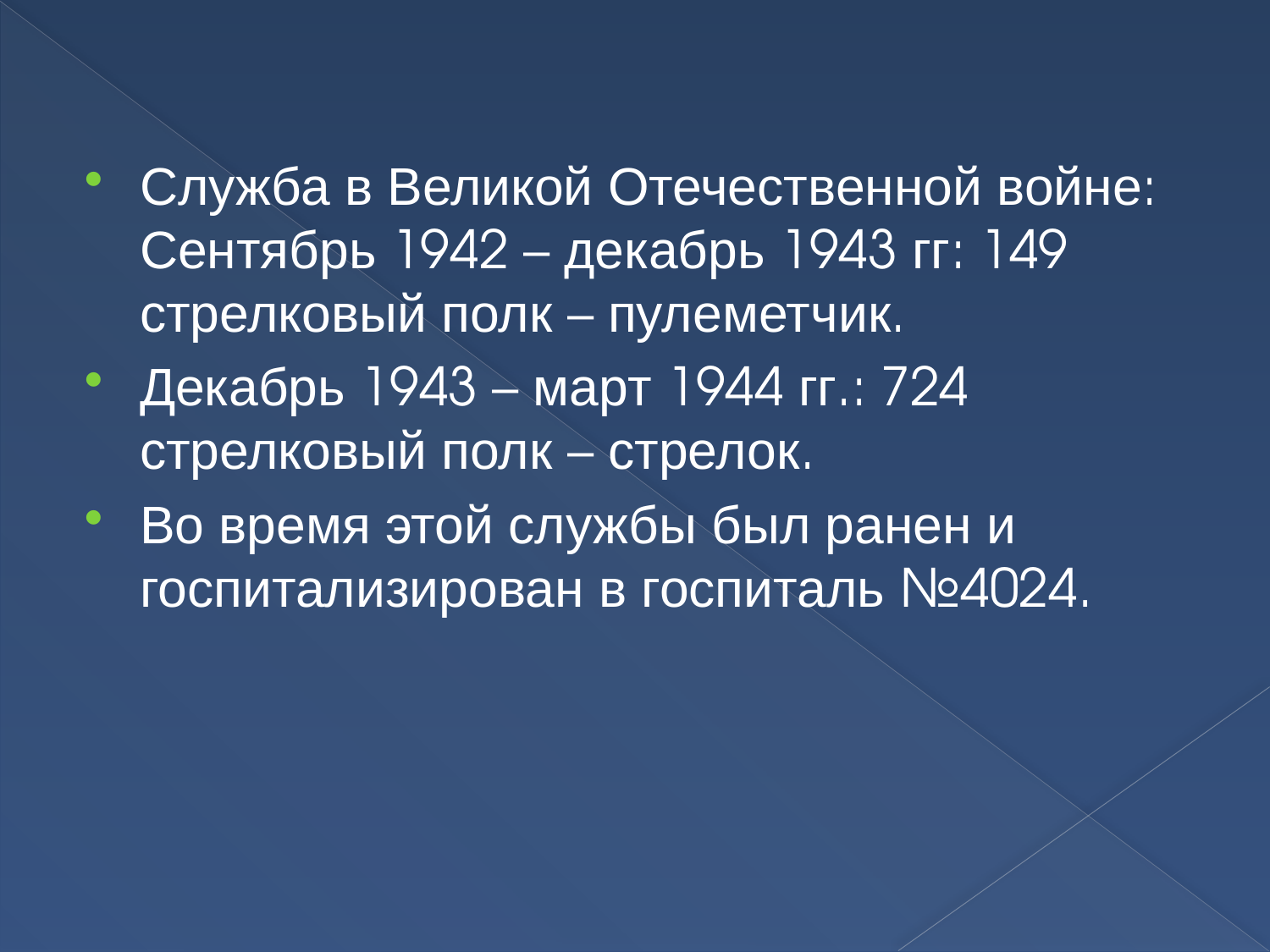

Служба в Великой Отечественной войне: Сентябрь 1942 – декабрь 1943 гг: 149 стрелковый полк – пулеметчик.
Декабрь 1943 – март 1944 гг.: 724 стрелковый полк – стрелок.
Во время этой службы был ранен и госпитализирован в госпиталь №4024.